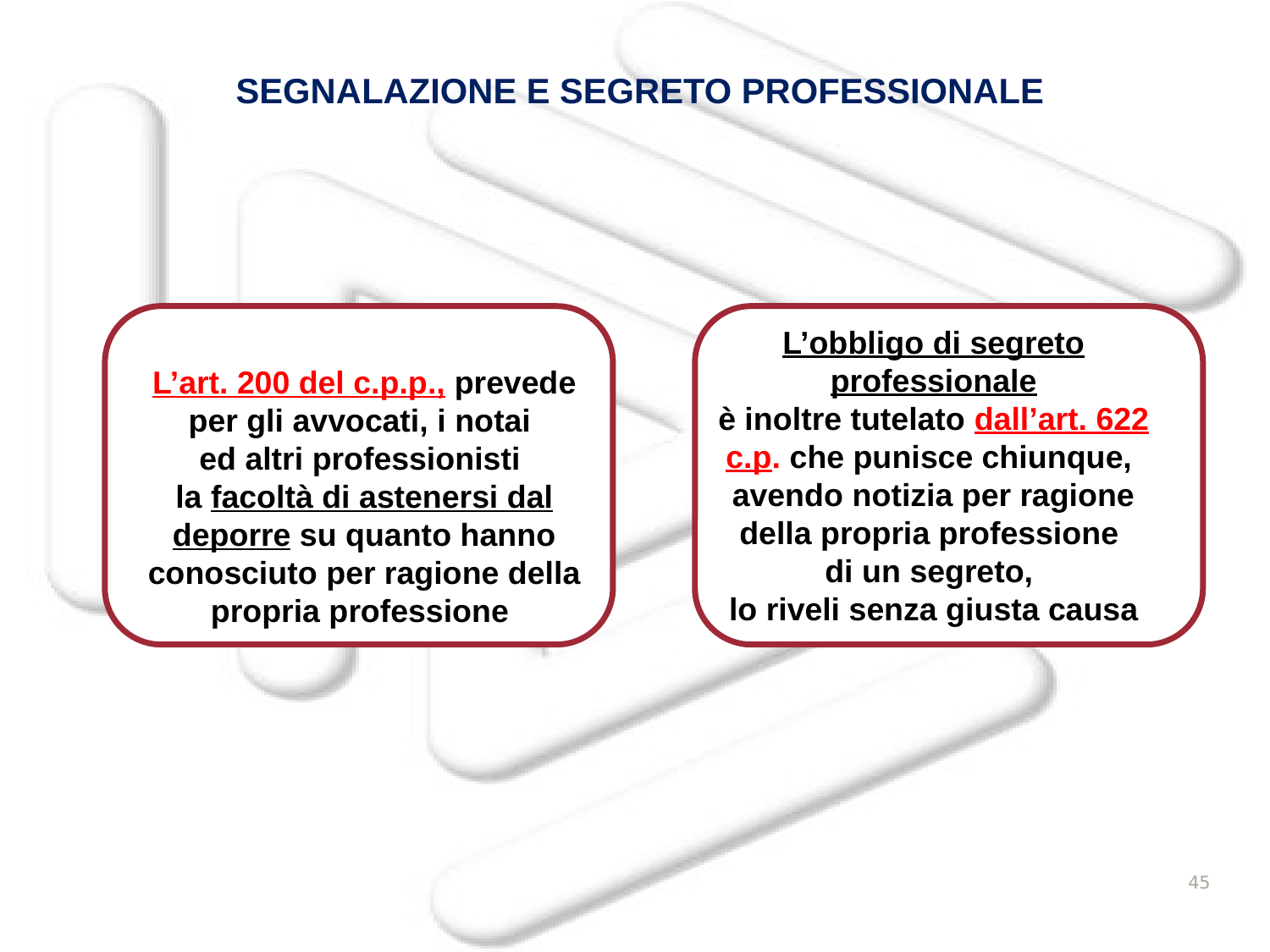

SEGNALAZIONE E SEGRETO PROFESSIONALE

L’obbligo di segreto professionale
è inoltre tutelato dall’art. 622 c.p. che punisce chiunque,
avendo notizia per ragione della propria professione
di un segreto,
lo riveli senza giusta causa
L’art. 200 del c.p.p., prevede
per gli avvocati, i notai
ed altri professionisti
la facoltà di astenersi dal deporre su quanto hanno conosciuto per ragione della propria professione
45